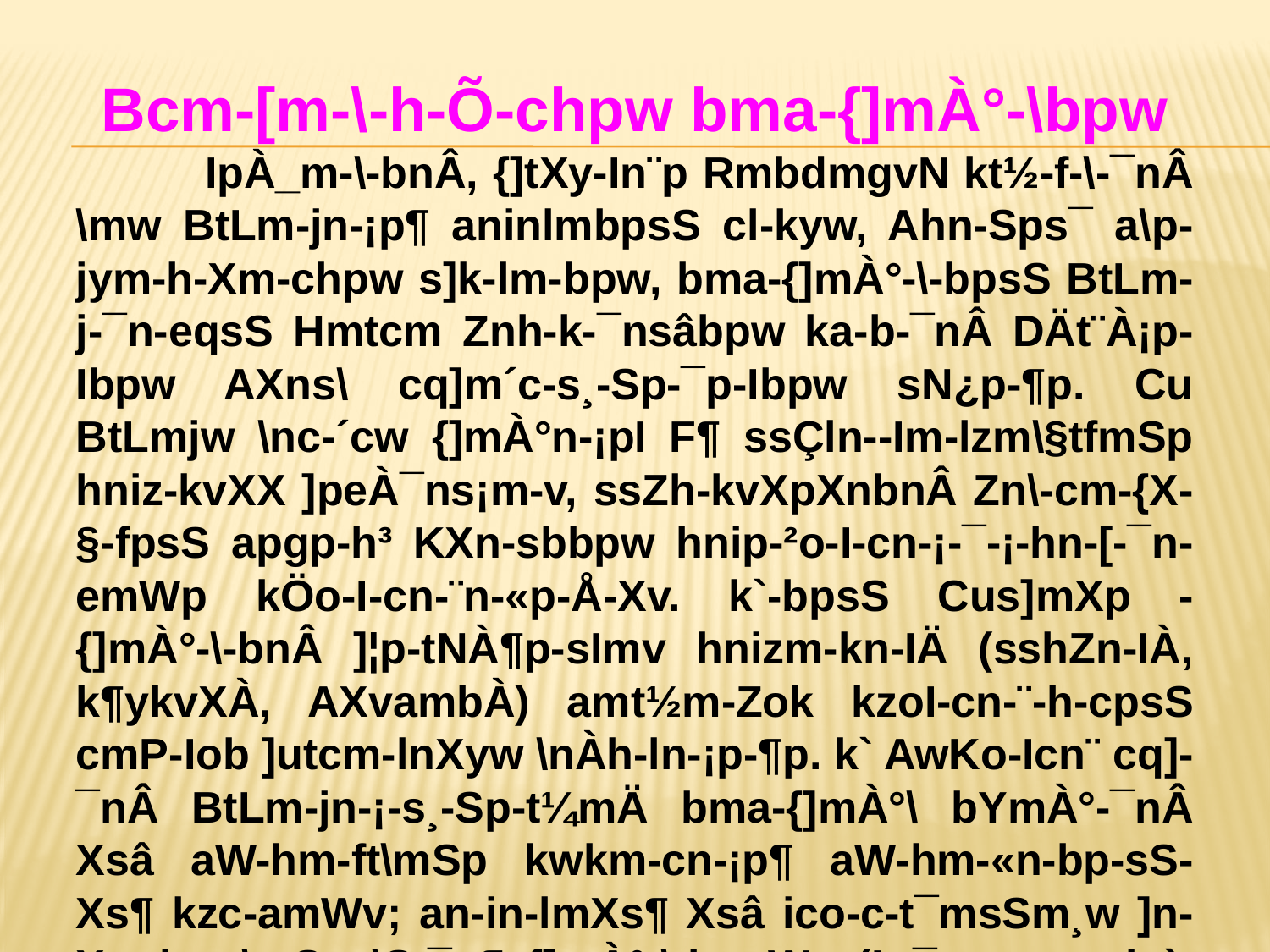

Bcm-[m-\-h-Õ-chpw bma-{]mÀ°-\bpw
 	IpÀ_m-\-bnÂ, {]tXy-In¨p RmbdmgvN kt½-f-\-¯nÂ \mw BtLm-jn-¡p¶ aninlmbpsS cl-kyw, Ahn-Sps¯ a\p-jym-h-Xm-chpw s]k-lm-bpw, bma-{]mÀ°-\-bpsS BtLm-j-¯n-eqsS Hmtcm Znh-k-¯nsâbpw ka-b-¯nÂ DÄt¨À¡p-Ibpw AXns\ cq]m´c-s¸-Sp-¯p-Ibpw sN¿p-¶p. Cu BtLmjw \nc-´cw {]mÀ°n-¡pI F¶ ssÇln--Im-lzm\§tfmSp hniz-kvXX ]peÀ¯ns¡m-­v, ssZh-kvXpXnbnÂ Zn\-cm-{X-§-fpsS apgp-h³ KXn-sbbpw hnip-²o-I-cn-¡-¯-¡-hn-[-¯n-emWp kÖo-I-cn-¨n-«p-Å-Xv. k`-bpsS Cus]mXp -{]mÀ°-\-bnÂ ]¦p-tNÀ¶p-sIm­v hnizm-kn-IÄ (sshZn-IÀ, k¶ykvXÀ, AXvambÀ) amt½m-Zok kzoI-cn-¨-h-cpsS cmP-Iob ]utcm-lnXyw \nÀh-ln-¡p-¶p. k` AwKo-Icn¨ cq]-¯nÂ BtLm-jn-¡-s¸-Sp-t¼mÄ bma-{]mÀ°\ bYmÀ°-¯nÂ Xsâ aW-hm-ft\mSp kwkm-cn-¡p¶ aW-hm-«n-bp-sS-Xs¶ kzc-amWv; an-in-lmXs¶ Xsâ ico-c-t¯msSm¸w ]n-Xm-hn-t\mSp \S-¯p¶ {]mÀ°-\-bm-Wv (I-t¯m-en-¡m-k-`-bpsS aX-t_m-[-\{KÙw 1174).